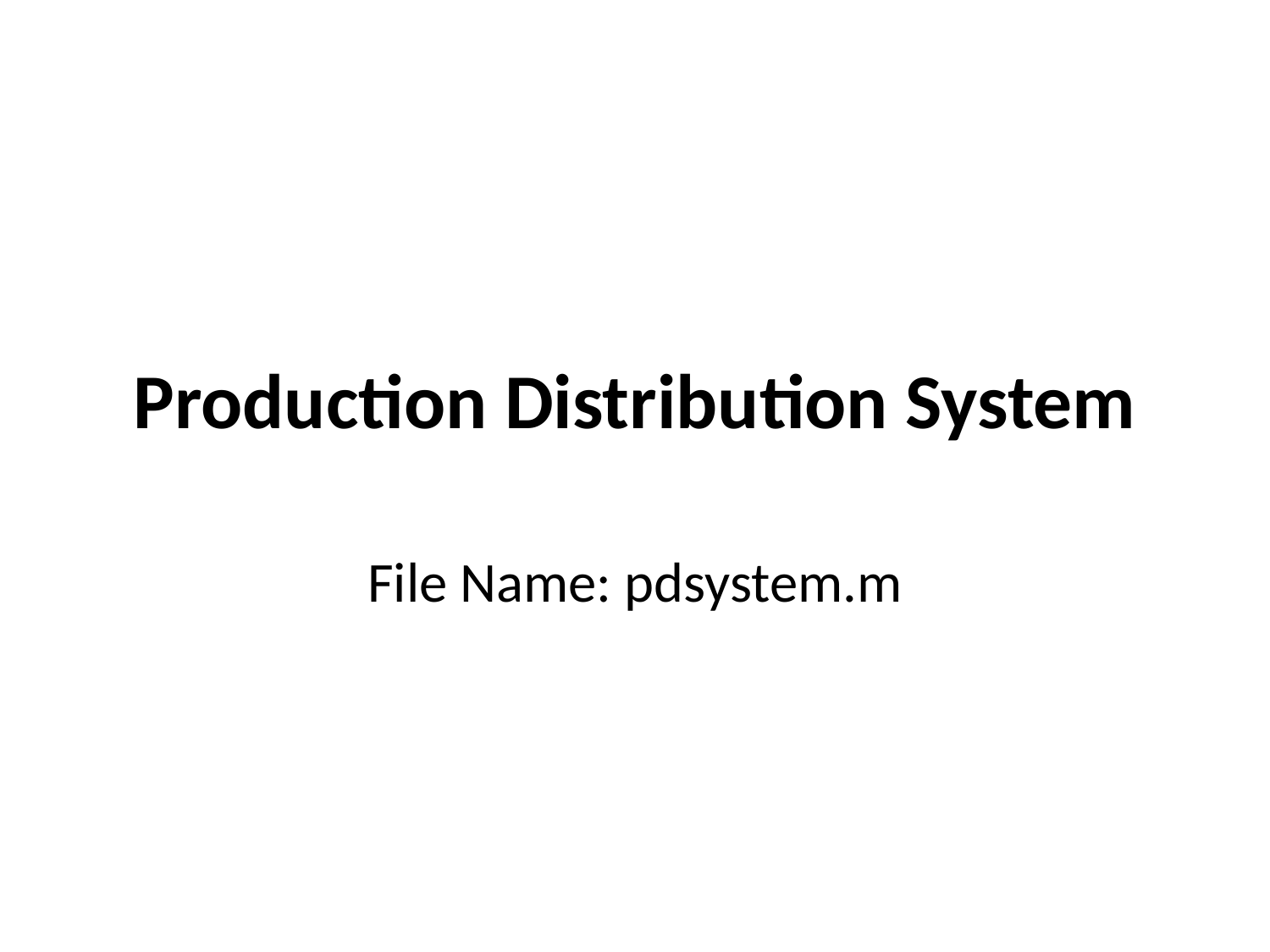

# Production Distribution System
File Name: pdsystem.m